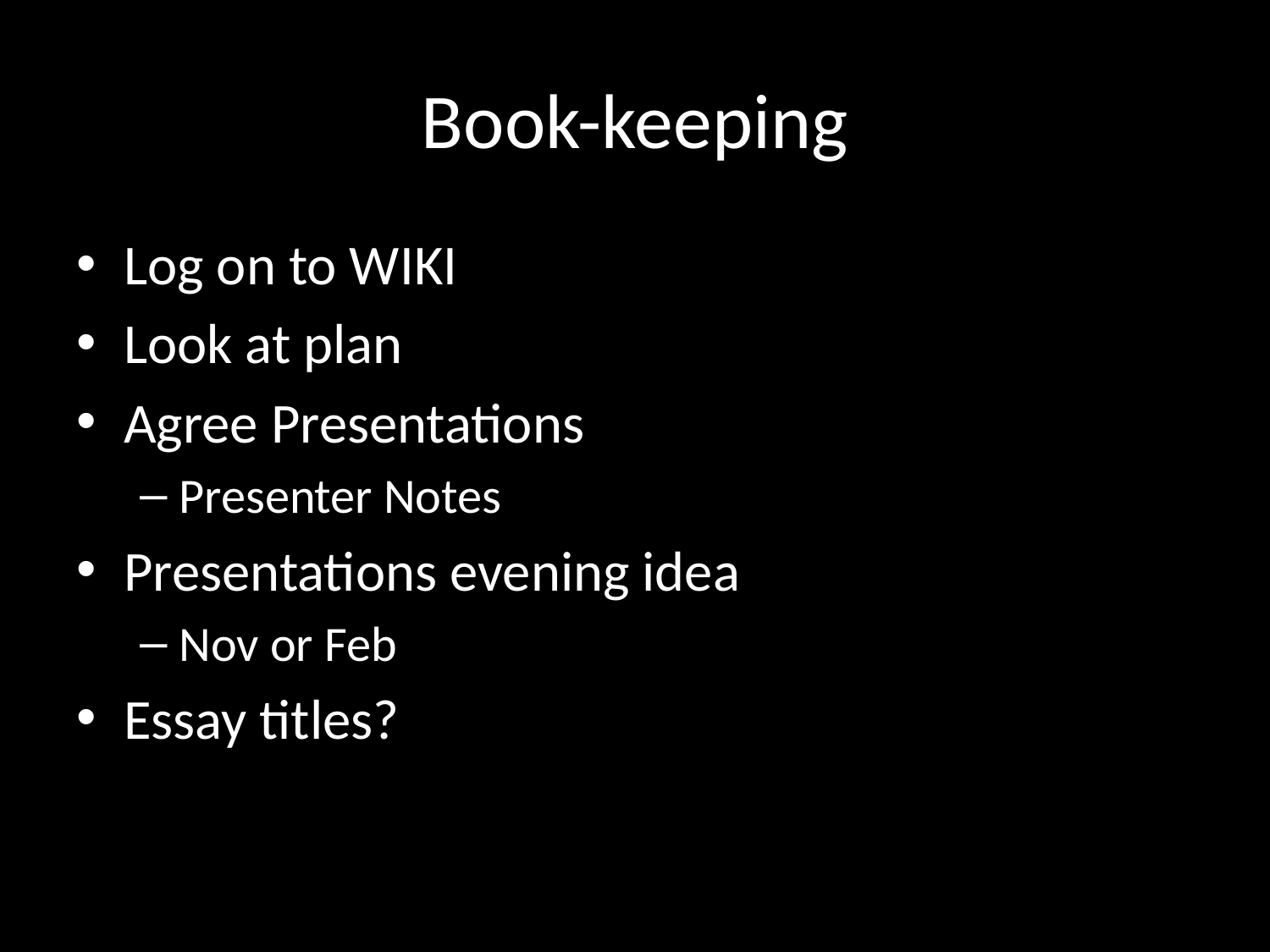

# Book-keeping
Log on to WIKI
Look at plan
Agree Presentations
Presenter Notes
Presentations evening idea
Nov or Feb
Essay titles?